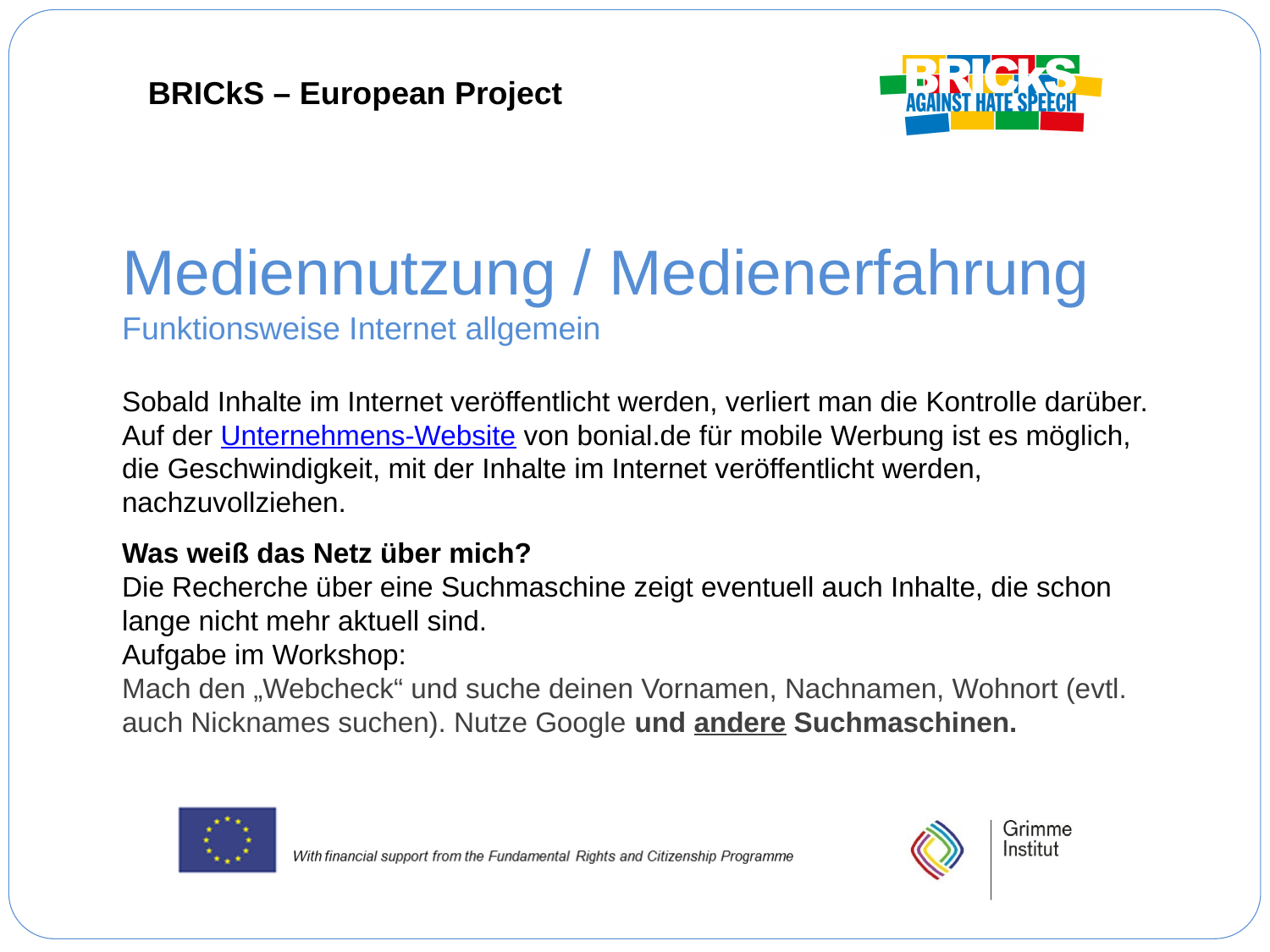

Mediennutzung / Medienerfahrung
Funktionsweise Internet allgemein

Sobald Inhalte im Internet veröffentlicht werden, verliert man die Kontrolle darüber.
Auf der Unternehmens-Website von bonial.de für mobile Werbung ist es möglich, die Geschwindigkeit, mit der Inhalte im Internet veröffentlicht werden, nachzuvollziehen.

Was weiß das Netz über mich?
Die Recherche über eine Suchmaschine zeigt eventuell auch Inhalte, die schon lange nicht mehr aktuell sind.
Aufgabe im Workshop:
Mach den „Webcheck“ und suche deinen Vornamen, Nachnamen, Wohnort (evtl. auch Nicknames suchen). Nutze Google und andere Suchmaschinen.